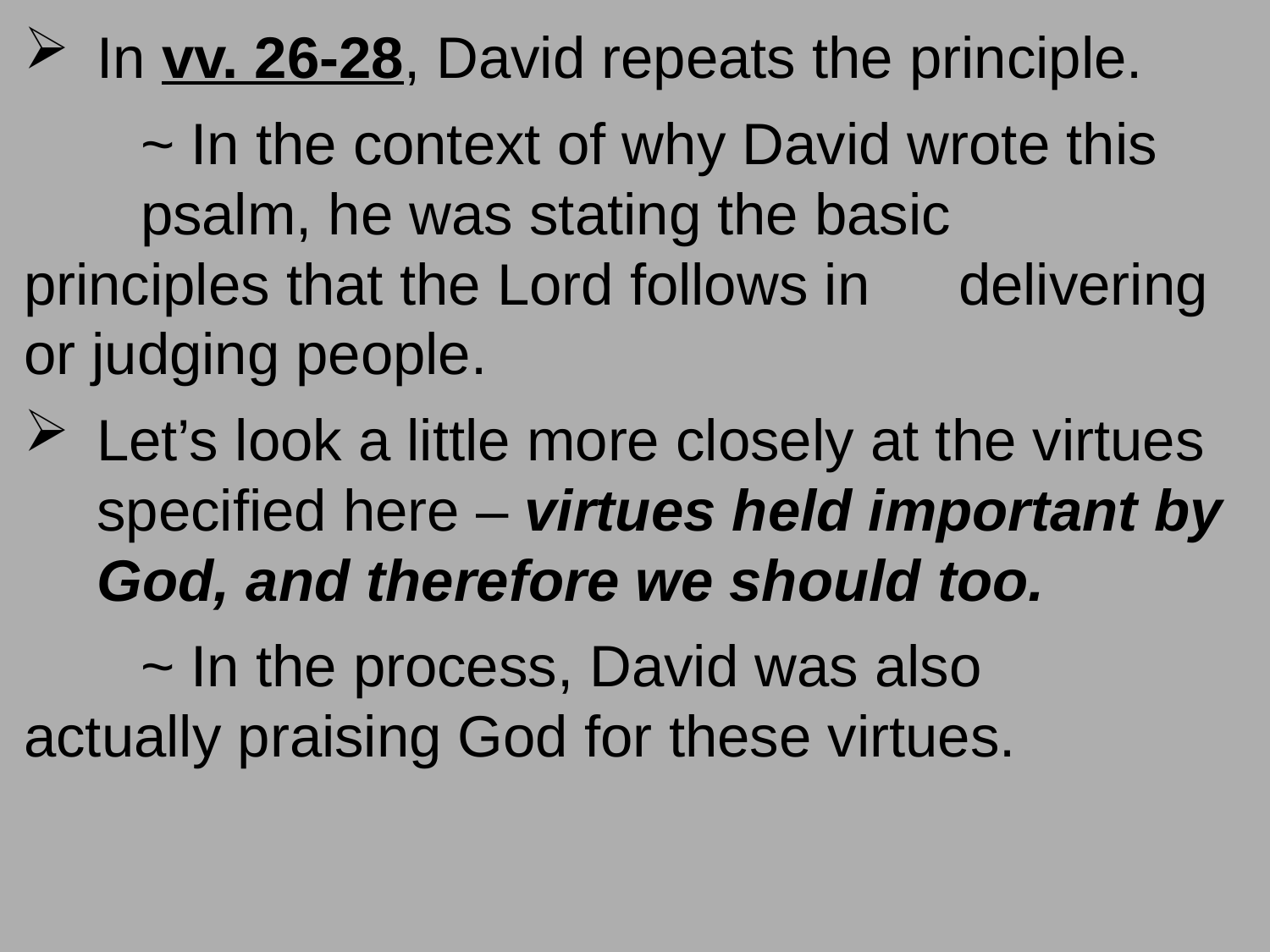

In vv. 26-28, David repeats the principle.
		~ In the context of why David wrote this 					psalm, he was stating the basic 						principles that the Lord follows in 						delivering or judging people.
Let’s look a little more closely at the virtues specified here – virtues held important by God, and therefore we should too.
		~ In the process, David was also 							actually praising God for these virtues.